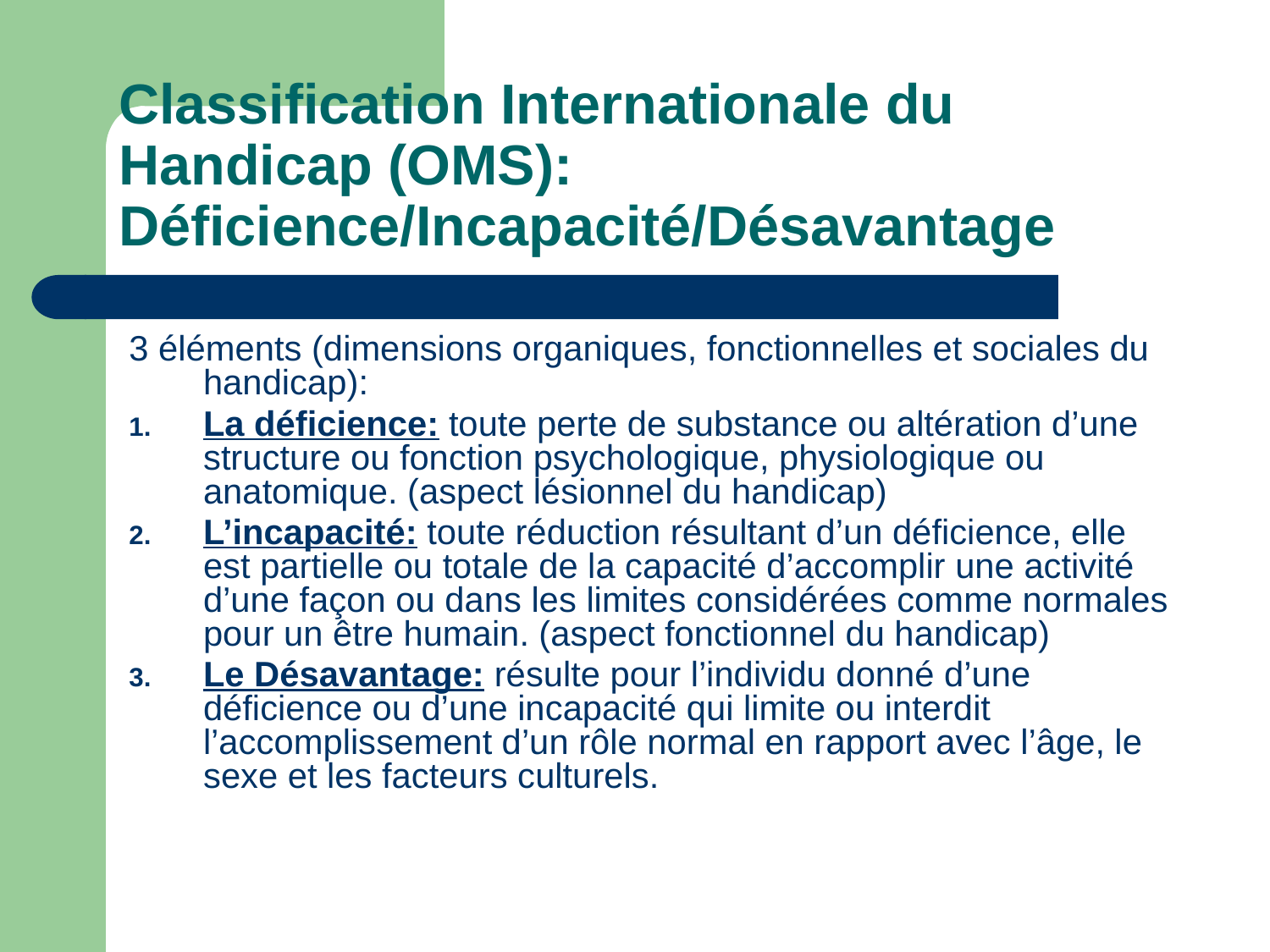

# Classification Internationale du Handicap (OMS): Déficience/Incapacité/Désavantage
3 éléments (dimensions organiques, fonctionnelles et sociales du handicap):
La déficience: toute perte de substance ou altération d’une structure ou fonction psychologique, physiologique ou anatomique. (aspect lésionnel du handicap)
L’incapacité: toute réduction résultant d’un déficience, elle est partielle ou totale de la capacité d’accomplir une activité d’une façon ou dans les limites considérées comme normales pour un être humain. (aspect fonctionnel du handicap)
Le Désavantage: résulte pour l’individu donné d’une déficience ou d’une incapacité qui limite ou interdit l’accomplissement d’un rôle normal en rapport avec l’âge, le sexe et les facteurs culturels.